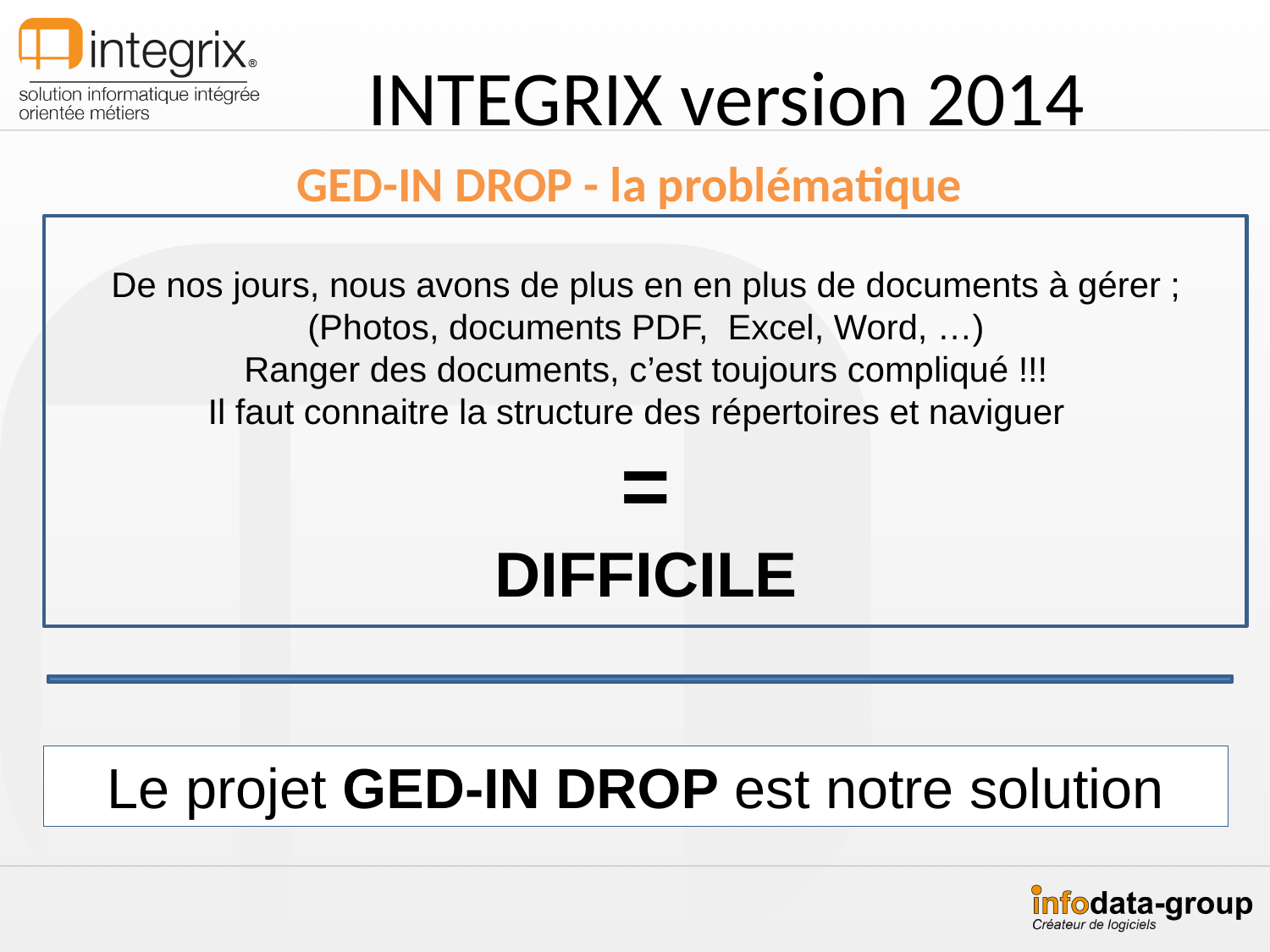

INTEGRIX version 2014
GED-IN DROP - la problématique

De nos jours, nous avons de plus en en plus de documents à gérer ; (Photos, documents PDF,  Excel, Word, …)
Ranger des documents, c’est toujours compliqué !!!
Il faut connaitre la structure des répertoires et naviguer
=
DIFFICILE

Le projet GED-IN DROP est notre solution